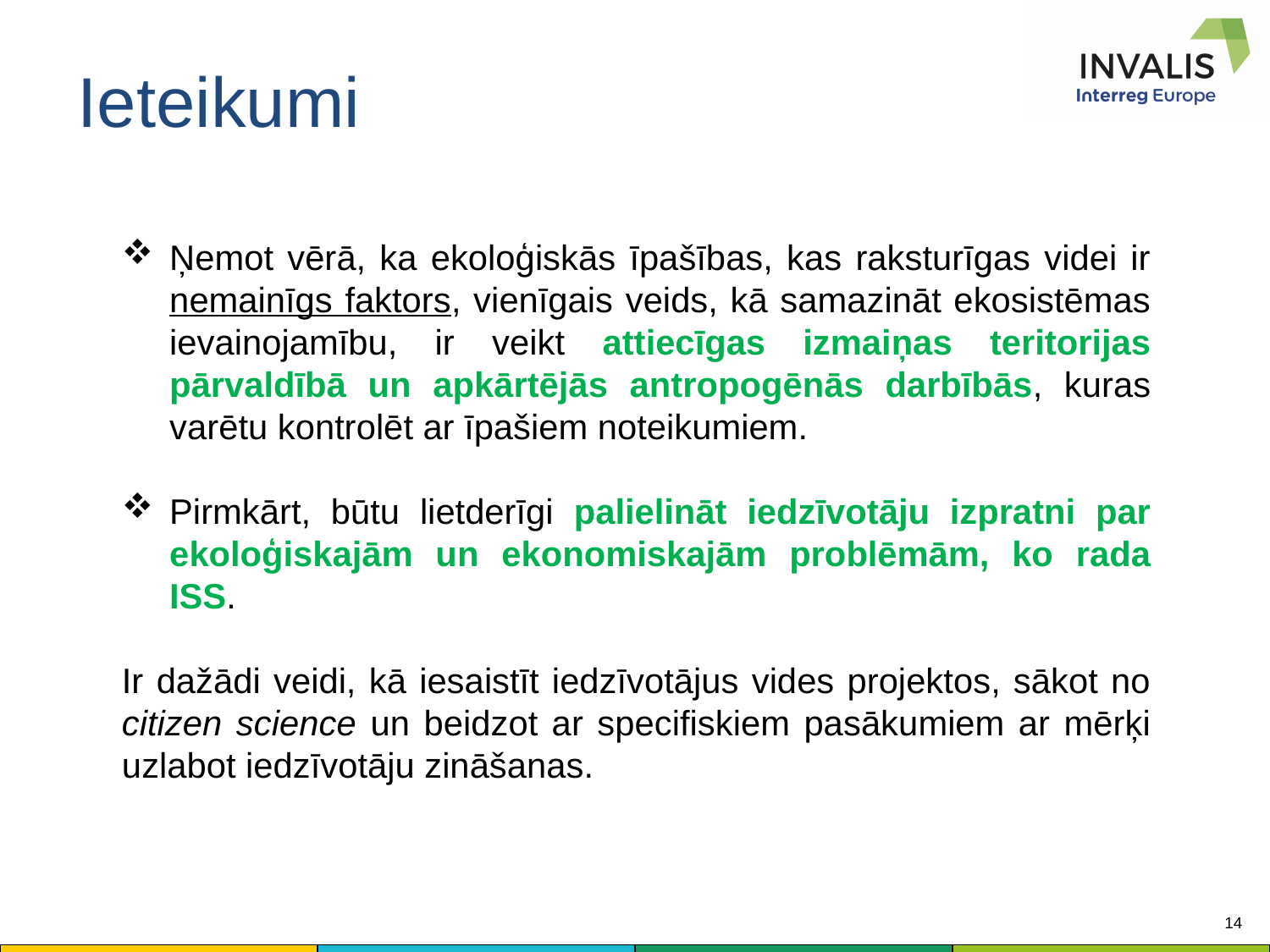

# Ieteikumi
Ņemot vērā, ka ekoloģiskās īpašības, kas raksturīgas videi ir nemainīgs faktors, vienīgais veids, kā samazināt ekosistēmas ievainojamību, ir veikt attiecīgas izmaiņas teritorijas pārvaldībā un apkārtējās antropogēnās darbībās, kuras varētu kontrolēt ar īpašiem noteikumiem.

Pirmkārt, būtu lietderīgi palielināt iedzīvotāju izpratni par ekoloģiskajām un ekonomiskajām problēmām, ko rada ISS.

Ir dažādi veidi, kā iesaistīt iedzīvotājus vides projektos, sākot no citizen science un beidzot ar specifiskiem pasākumiem ar mērķi uzlabot iedzīvotāju zināšanas.